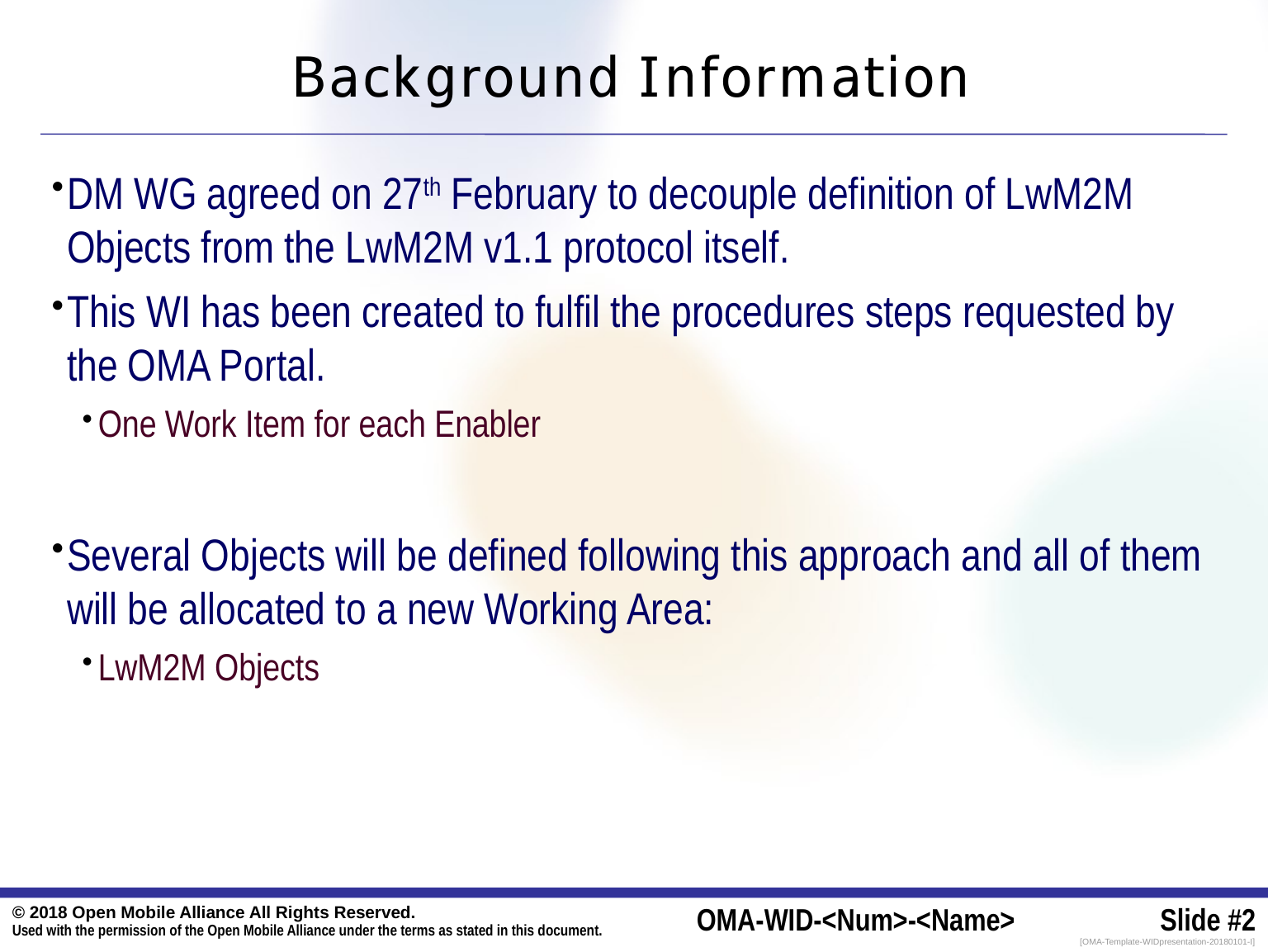

# Background Information
DM WG agreed on 27th February to decouple definition of LwM2M Objects from the LwM2M v1.1 protocol itself.
This WI has been created to fulfil the procedures steps requested by the OMA Portal.
One Work Item for each Enabler

Several Objects will be defined following this approach and all of them will be allocated to a new Working Area:
LwM2M Objects